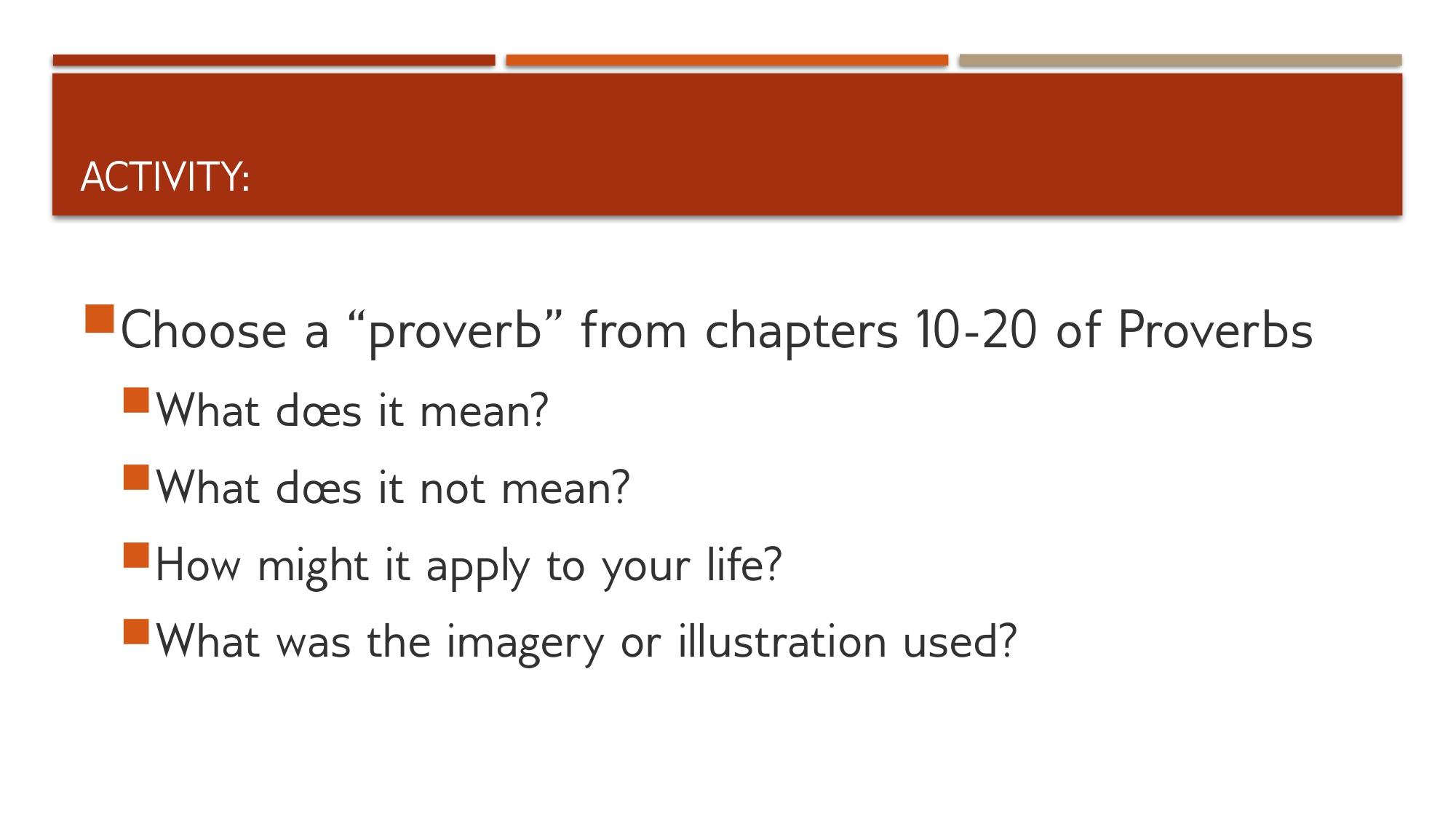

# Activity:
Choose a “proverb” from chapters 10-20 of Proverbs
What does it mean?
What does it not mean?
How might it apply to your life?
What was the imagery or illustration used?